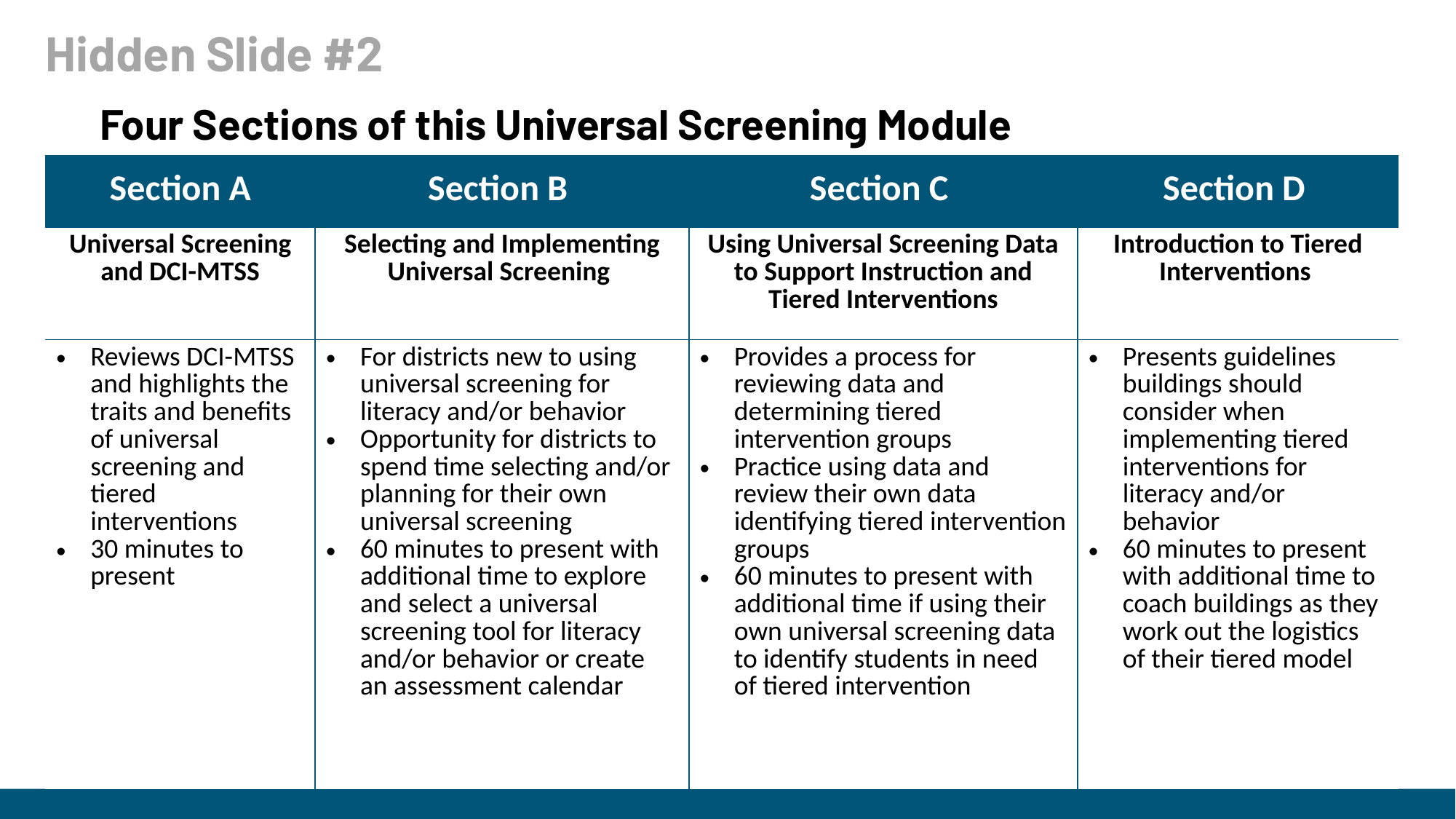

# Hidden Slide #2
Four Sections of this Universal Screening Module
| Section A | Section B | Section C | Section D |
| --- | --- | --- | --- |
| Universal Screening and DCI-MTSS | Selecting and Implementing Universal Screening | Using Universal Screening Data to Support Instruction and Tiered Interventions | Introduction to Tiered Interventions |
| Reviews DCI-MTSS and highlights the traits and benefits of universal screening and tiered interventions 30 minutes to present | For districts new to using universal screening for literacy and/or behavior Opportunity for districts to spend time selecting and/or planning for their own universal screening 60 minutes to present with additional time to explore and select a universal screening tool for literacy and/or behavior or create an assessment calendar | Provides a process for reviewing data and determining tiered intervention groups Practice using data and review their own data identifying tiered intervention groups 60 minutes to present with additional time if using their own universal screening data to identify students in need of tiered intervention | Presents guidelines buildings should consider when implementing tiered interventions for literacy and/or behavior 60 minutes to present with additional time to coach buildings as they work out the logistics of their tiered model |